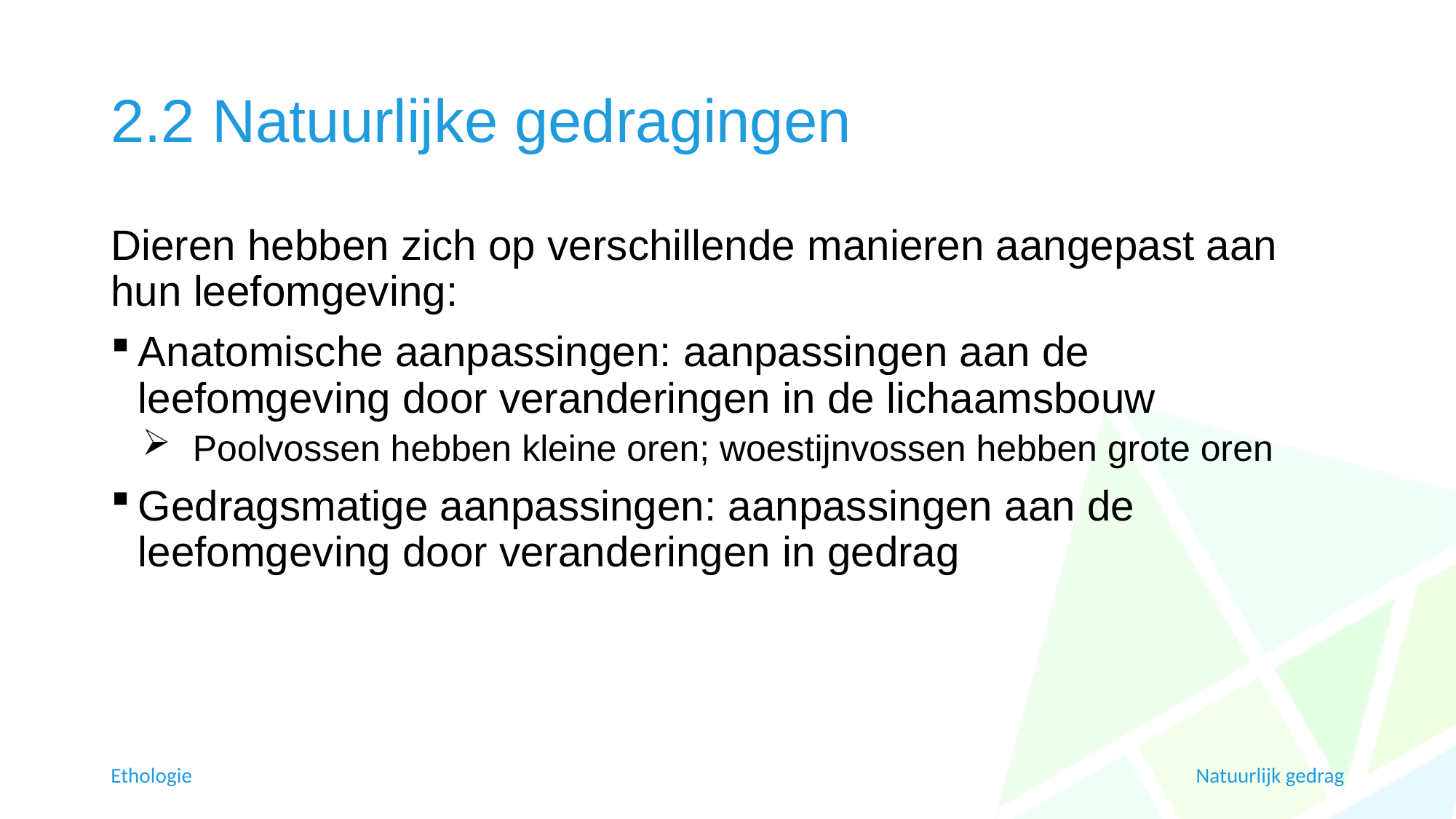

# 2.2 Natuurlijke gedragingen
Dieren hebben zich op verschillende manieren aangepast aan hun leefomgeving:
Anatomische aanpassingen: aanpassingen aan de leefomgeving door veranderingen in de lichaamsbouw
Poolvossen hebben kleine oren; woestijnvossen hebben grote oren
Gedragsmatige aanpassingen: aanpassingen aan de leefomgeving door veranderingen in gedrag
Ethologie
Natuurlijk gedrag